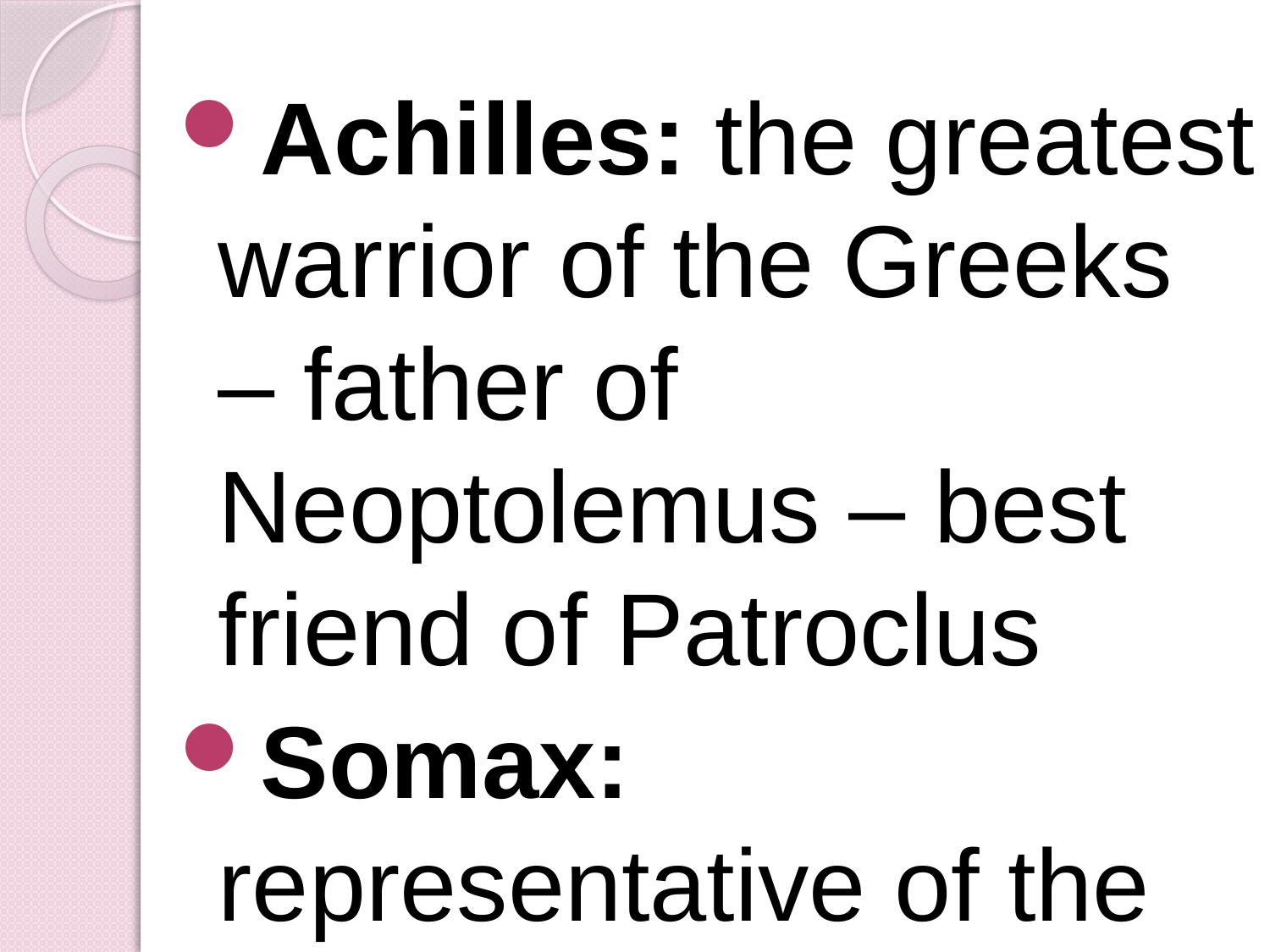

#
Achilles: the greatest warrior of the Greeks – father of Neoptolemus – best friend of Patroclus
Somax: representative of the ‘common man’ in Ransom.